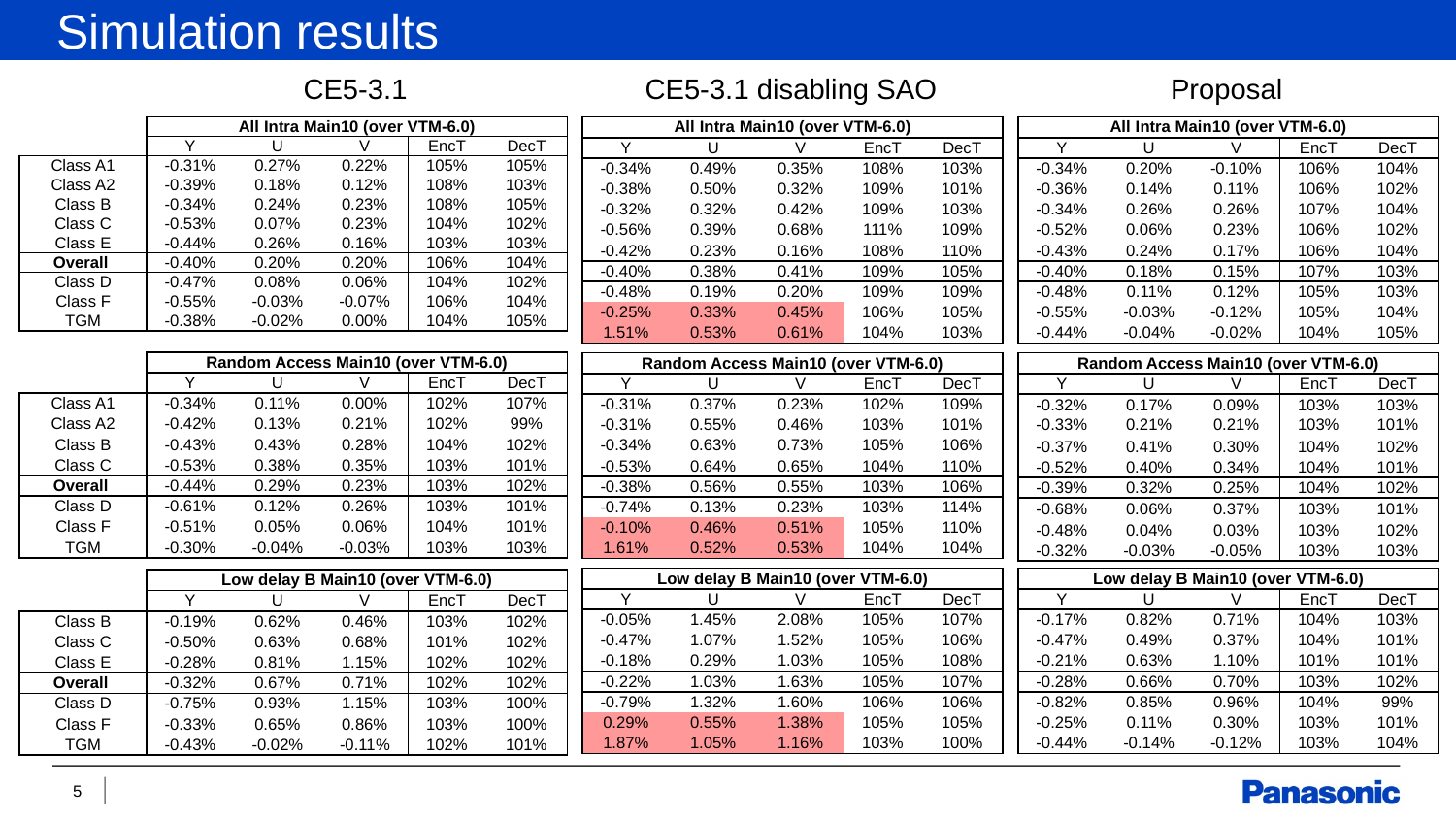

Simulation results
CE5-3.1
CE5-3.1 disabling SAO
Proposal
|  | All Intra Main10 (over VTM-6.0) |  |  |  |  |
| --- | --- | --- | --- | --- | --- |
|  | Y | U | V | EncT | DecT |
| Class A1 | -0.31% | 0.27% | 0.22% | 105% | 105% |
| Class A2 | -0.39% | 0.18% | 0.12% | 108% | 103% |
| Class B | -0.34% | 0.24% | 0.23% | 108% | 105% |
| Class C | -0.53% | 0.07% | 0.23% | 104% | 102% |
| Class E | -0.44% | 0.26% | 0.16% | 103% | 103% |
| Overall | -0.40% | 0.20% | 0.20% | 106% | 104% |
| Class D | -0.47% | 0.08% | 0.06% | 104% | 102% |
| Class F | -0.55% | -0.03% | -0.07% | 106% | 104% |
| TGM | -0.38% | -0.02% | 0.00% | 104% | 105% |
| All Intra Main10 (over VTM-6.0) |  |  |  |  |
| --- | --- | --- | --- | --- |
| Y | U | V | EncT | DecT |
| -0.34% | 0.49% | 0.35% | 108% | 103% |
| -0.38% | 0.50% | 0.32% | 109% | 101% |
| -0.32% | 0.32% | 0.42% | 109% | 103% |
| -0.56% | 0.39% | 0.68% | 111% | 109% |
| -0.42% | 0.23% | 0.16% | 108% | 110% |
| -0.40% | 0.38% | 0.41% | 109% | 105% |
| -0.48% | 0.19% | 0.20% | 109% | 109% |
| -0.25% | 0.33% | 0.45% | 106% | 105% |
| 1.51% | 0.53% | 0.61% | 104% | 103% |
| All Intra Main10 (over VTM-6.0) |  |  |  |  |
| --- | --- | --- | --- | --- |
| Y | U | V | EncT | DecT |
| -0.34% | 0.20% | -0.10% | 106% | 104% |
| -0.36% | 0.14% | 0.11% | 106% | 102% |
| -0.34% | 0.26% | 0.26% | 107% | 104% |
| -0.52% | 0.06% | 0.23% | 106% | 102% |
| -0.43% | 0.24% | 0.17% | 106% | 104% |
| -0.40% | 0.18% | 0.15% | 107% | 103% |
| -0.48% | 0.11% | 0.12% | 105% | 103% |
| -0.55% | -0.03% | -0.12% | 105% | 104% |
| -0.44% | -0.04% | -0.02% | 104% | 105% |
|  | Random Access Main10 (over VTM-6.0) |  |  |  |  |
| --- | --- | --- | --- | --- | --- |
|  | Y | U | V | EncT | DecT |
| Class A1 | -0.34% | 0.11% | 0.00% | 102% | 107% |
| Class A2 | -0.42% | 0.13% | 0.21% | 102% | 99% |
| Class B | -0.43% | 0.43% | 0.28% | 104% | 102% |
| Class C | -0.53% | 0.38% | 0.35% | 103% | 101% |
| Overall | -0.44% | 0.29% | 0.23% | 103% | 102% |
| Class D | -0.61% | 0.12% | 0.26% | 103% | 101% |
| Class F | -0.51% | 0.05% | 0.06% | 104% | 101% |
| TGM | -0.30% | -0.04% | -0.03% | 103% | 103% |
| Random Access Main10 (over VTM-6.0) |  |  |  |  |
| --- | --- | --- | --- | --- |
| Y | U | V | EncT | DecT |
| -0.31% | 0.37% | 0.23% | 102% | 109% |
| -0.31% | 0.55% | 0.46% | 103% | 101% |
| -0.34% | 0.63% | 0.73% | 105% | 106% |
| -0.53% | 0.64% | 0.65% | 104% | 110% |
| -0.38% | 0.56% | 0.55% | 103% | 106% |
| -0.74% | 0.13% | 0.23% | 103% | 114% |
| -0.10% | 0.46% | 0.51% | 105% | 110% |
| 1.61% | 0.52% | 0.53% | 104% | 104% |
| Random Access Main10 (over VTM-6.0) |  |  |  |  |
| --- | --- | --- | --- | --- |
| Y | U | V | EncT | DecT |
| -0.32% | 0.17% | 0.09% | 103% | 103% |
| -0.33% | 0.21% | 0.21% | 103% | 101% |
| -0.37% | 0.41% | 0.30% | 104% | 102% |
| -0.52% | 0.40% | 0.34% | 104% | 101% |
| -0.39% | 0.32% | 0.25% | 104% | 102% |
| -0.68% | 0.06% | 0.37% | 103% | 101% |
| -0.48% | 0.04% | 0.03% | 103% | 102% |
| -0.32% | -0.03% | -0.05% | 103% | 103% |
| Low delay B Main10 (over VTM-6.0) |  |  |  |  |
| --- | --- | --- | --- | --- |
| Y | U | V | EncT | DecT |
| -0.05% | 1.45% | 2.08% | 105% | 107% |
| -0.47% | 1.07% | 1.52% | 105% | 106% |
| -0.18% | 0.29% | 1.03% | 105% | 108% |
| -0.22% | 1.03% | 1.63% | 105% | 107% |
| -0.79% | 1.32% | 1.60% | 106% | 106% |
| 0.29% | 0.55% | 1.38% | 105% | 105% |
| 1.87% | 1.05% | 1.16% | 103% | 100% |
| Low delay B Main10 (over VTM-6.0) |  |  |  |  |
| --- | --- | --- | --- | --- |
| Y | U | V | EncT | DecT |
| -0.17% | 0.82% | 0.71% | 104% | 103% |
| -0.47% | 0.49% | 0.37% | 104% | 101% |
| -0.21% | 0.63% | 1.10% | 101% | 101% |
| -0.28% | 0.66% | 0.70% | 103% | 102% |
| -0.82% | 0.85% | 0.96% | 104% | 99% |
| -0.25% | 0.11% | 0.30% | 103% | 101% |
| -0.44% | -0.14% | -0.12% | 103% | 104% |
|  | Low delay B Main10 (over VTM-6.0) |  |  |  |  |
| --- | --- | --- | --- | --- | --- |
|  | Y | U | V | EncT | DecT |
| Class B | -0.19% | 0.62% | 0.46% | 103% | 102% |
| Class C | -0.50% | 0.63% | 0.68% | 101% | 102% |
| Class E | -0.28% | 0.81% | 1.15% | 102% | 102% |
| Overall | -0.32% | 0.67% | 0.71% | 102% | 102% |
| Class D | -0.75% | 0.93% | 1.15% | 103% | 100% |
| Class F | -0.33% | 0.65% | 0.86% | 103% | 100% |
| TGM | -0.43% | -0.02% | -0.11% | 102% | 101% |